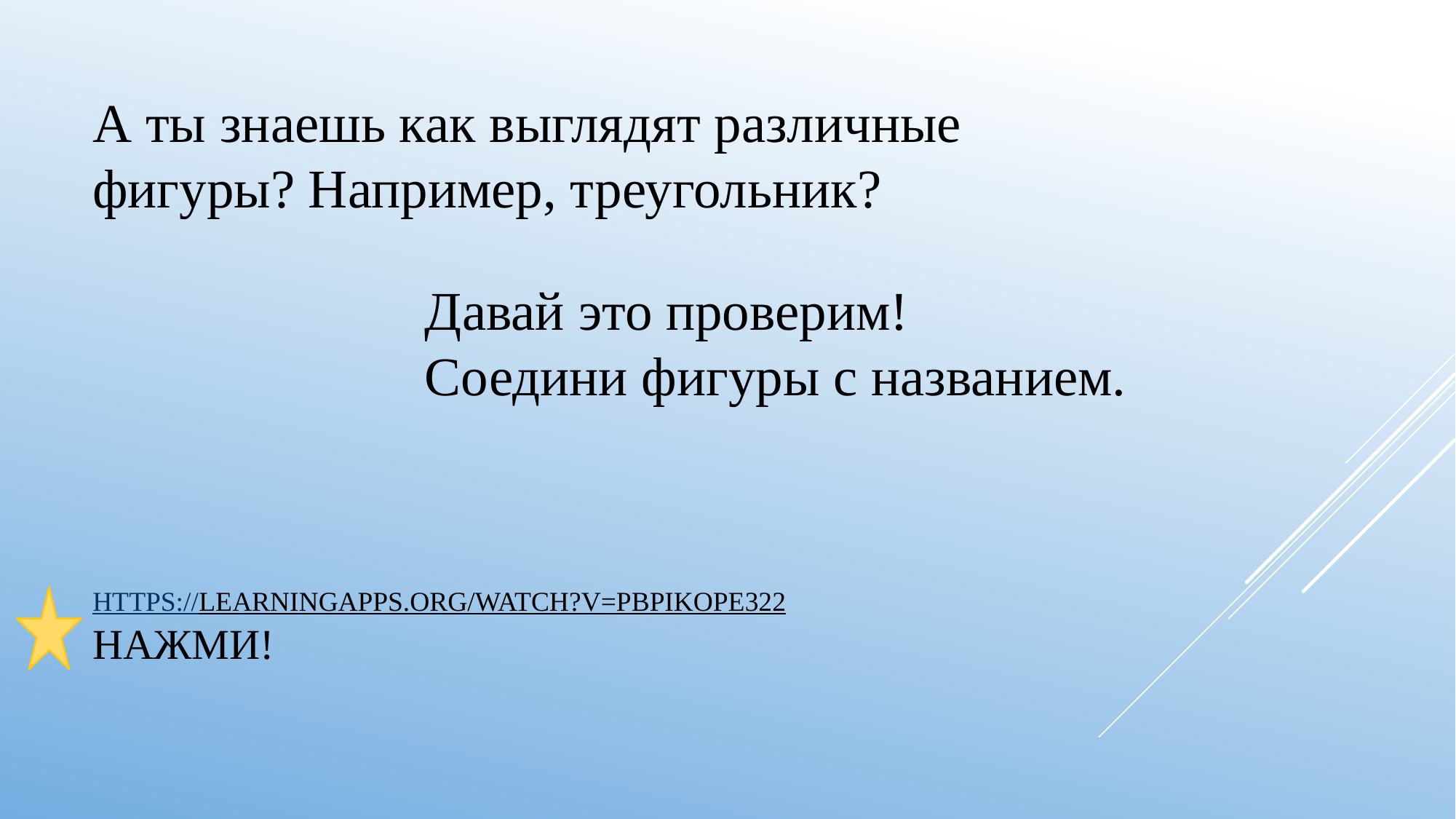

А ты знаешь как выглядят различные фигуры? Например, треугольник?

Давай это проверим!
Соедини фигуры с названием.
# https://learningapps.org/watch?v=pbpikope322 Нажми!